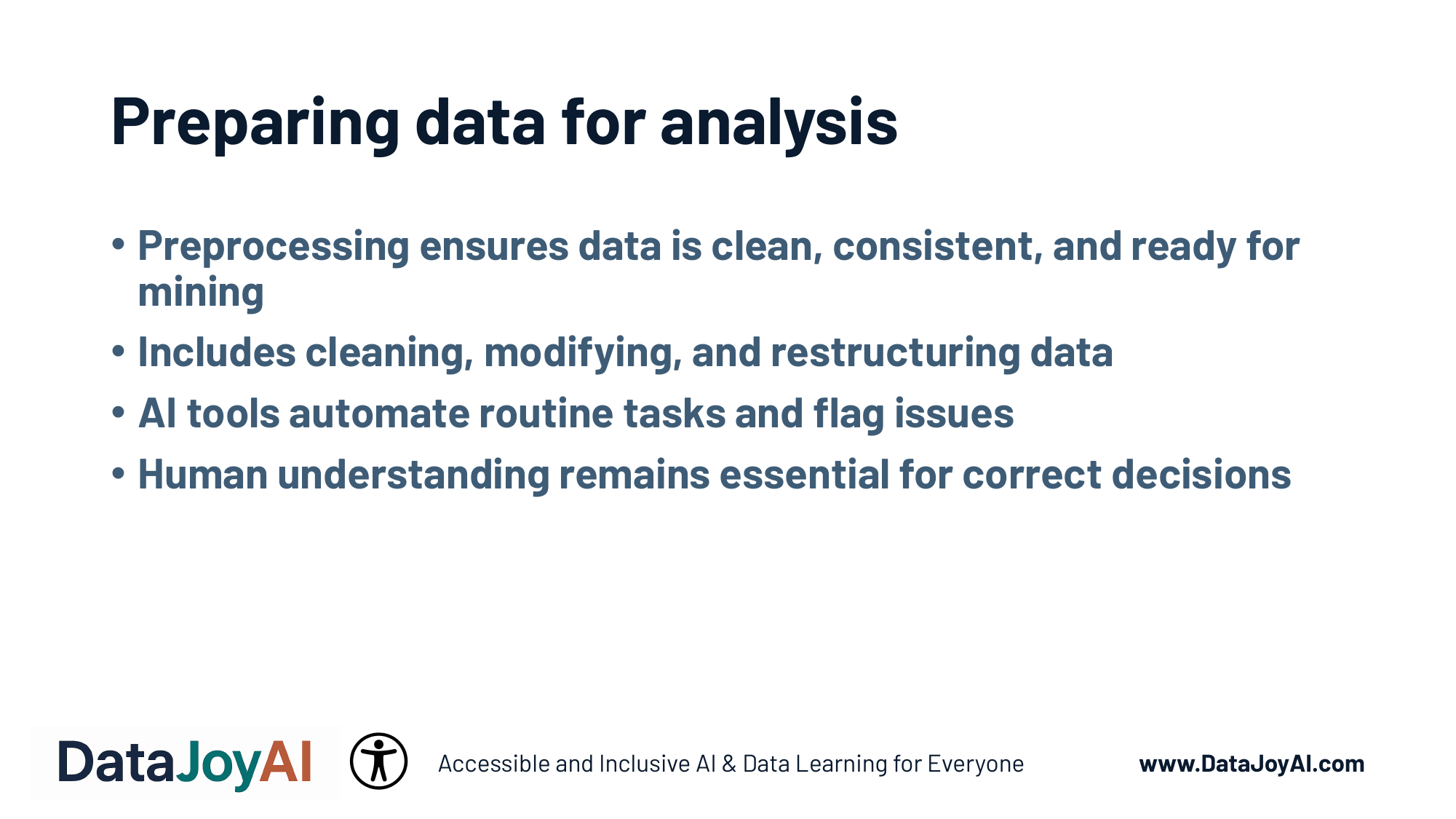

# Preparing data for analysis
Preprocessing ensures data is clean, consistent, and ready for mining
Includes cleaning, modifying, and restructuring data
AI tools automate routine tasks and flag issues
Human understanding remains essential for correct decisions